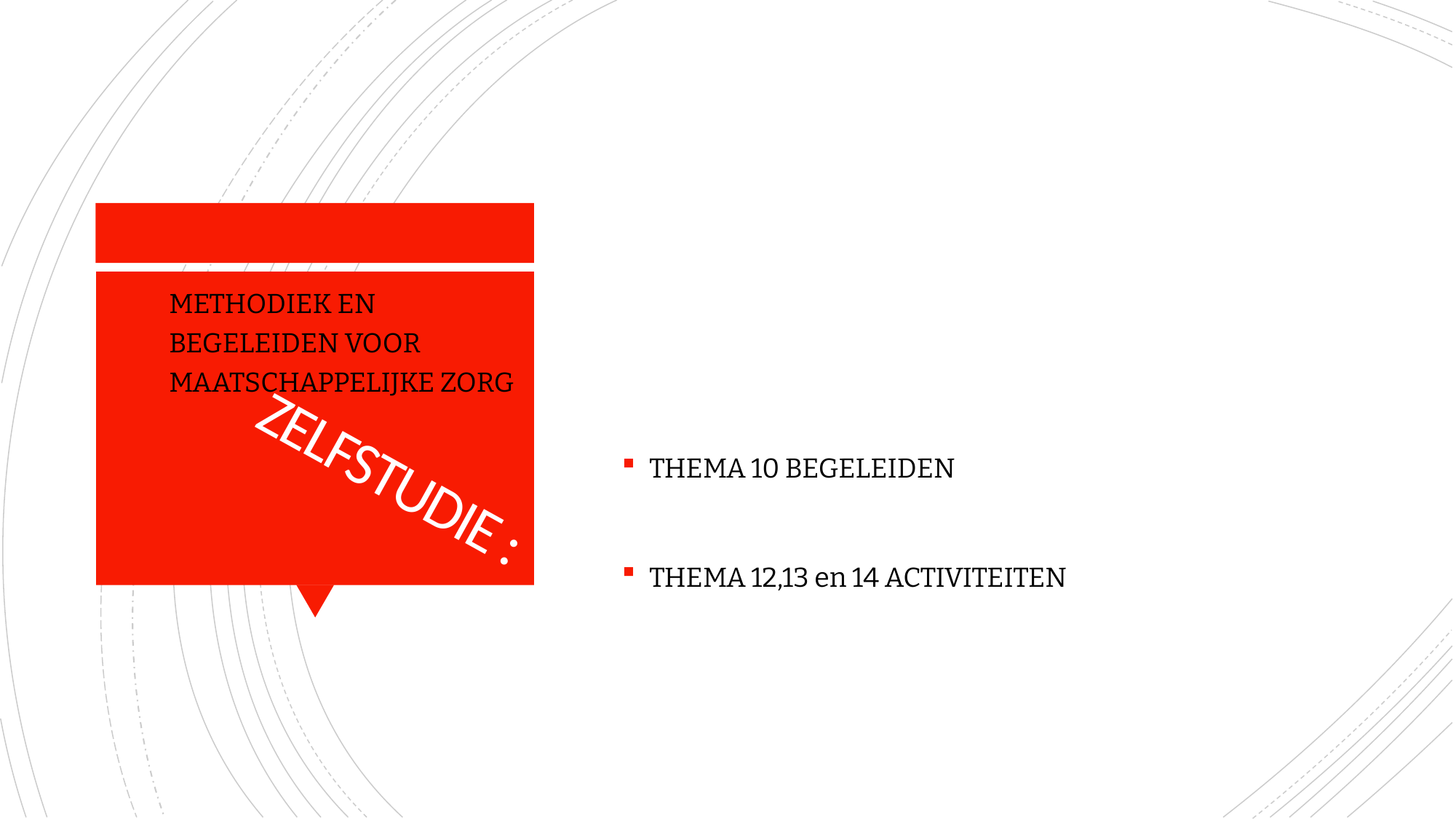

METHODIEK EN BEGELEIDEN VOOR MAATSCHAPPELIJKE ZORG
# ZELFSTUDIE :
THEMA 10 BEGELEIDEN

THEMA 12,13 en 14 ACTIVITEITEN